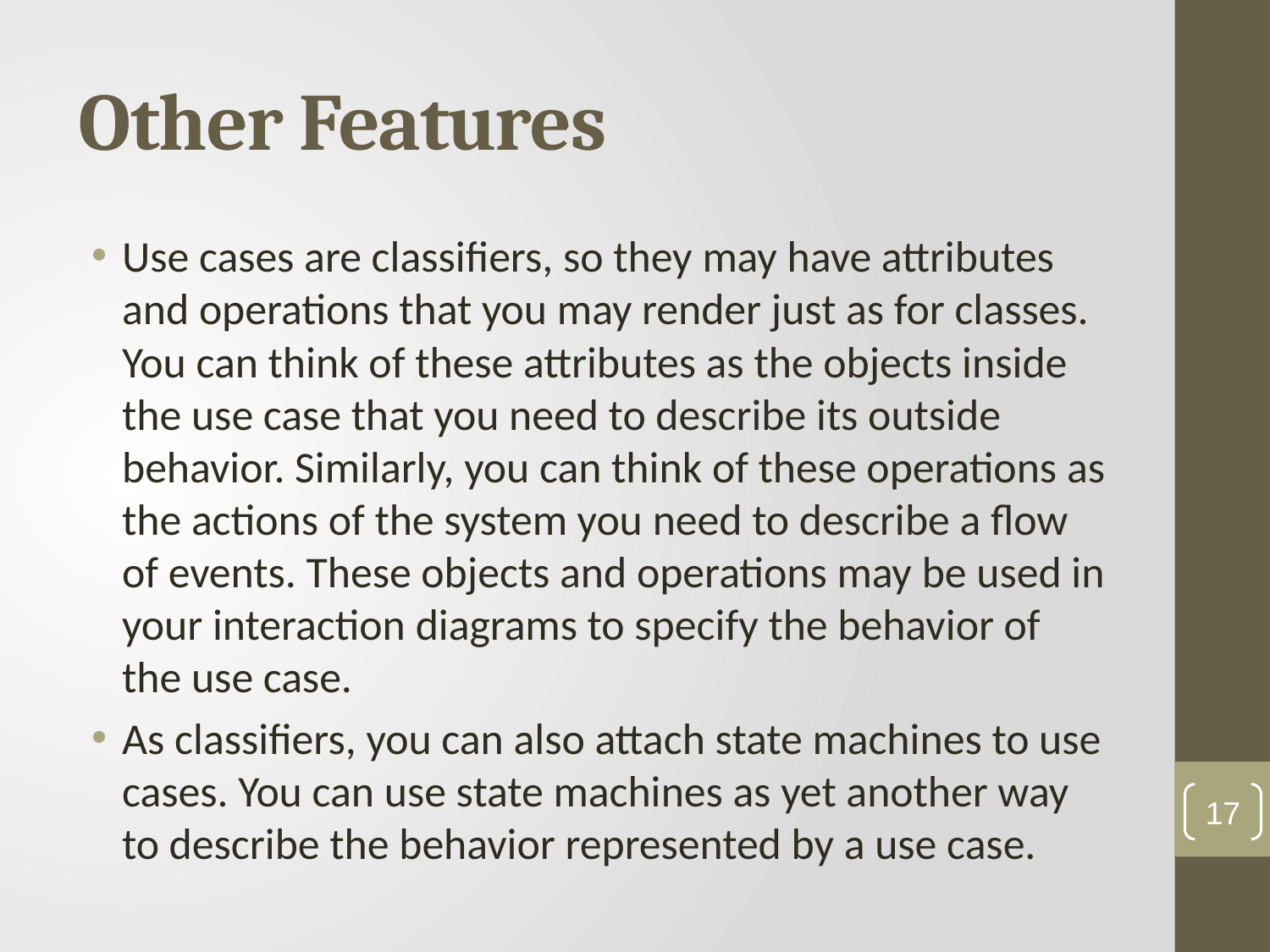

# Other Features
Use cases are classifiers, so they may have attributes and operations that you may render just as for classes. You can think of these attributes as the objects inside the use case that you need to describe its outside behavior. Similarly, you can think of these operations as the actions of the system you need to describe a flow of events. These objects and operations may be used in your interaction diagrams to specify the behavior of the use case.
As classifiers, you can also attach state machines to use cases. You can use state machines as yet another way to describe the behavior represented by a use case.
17